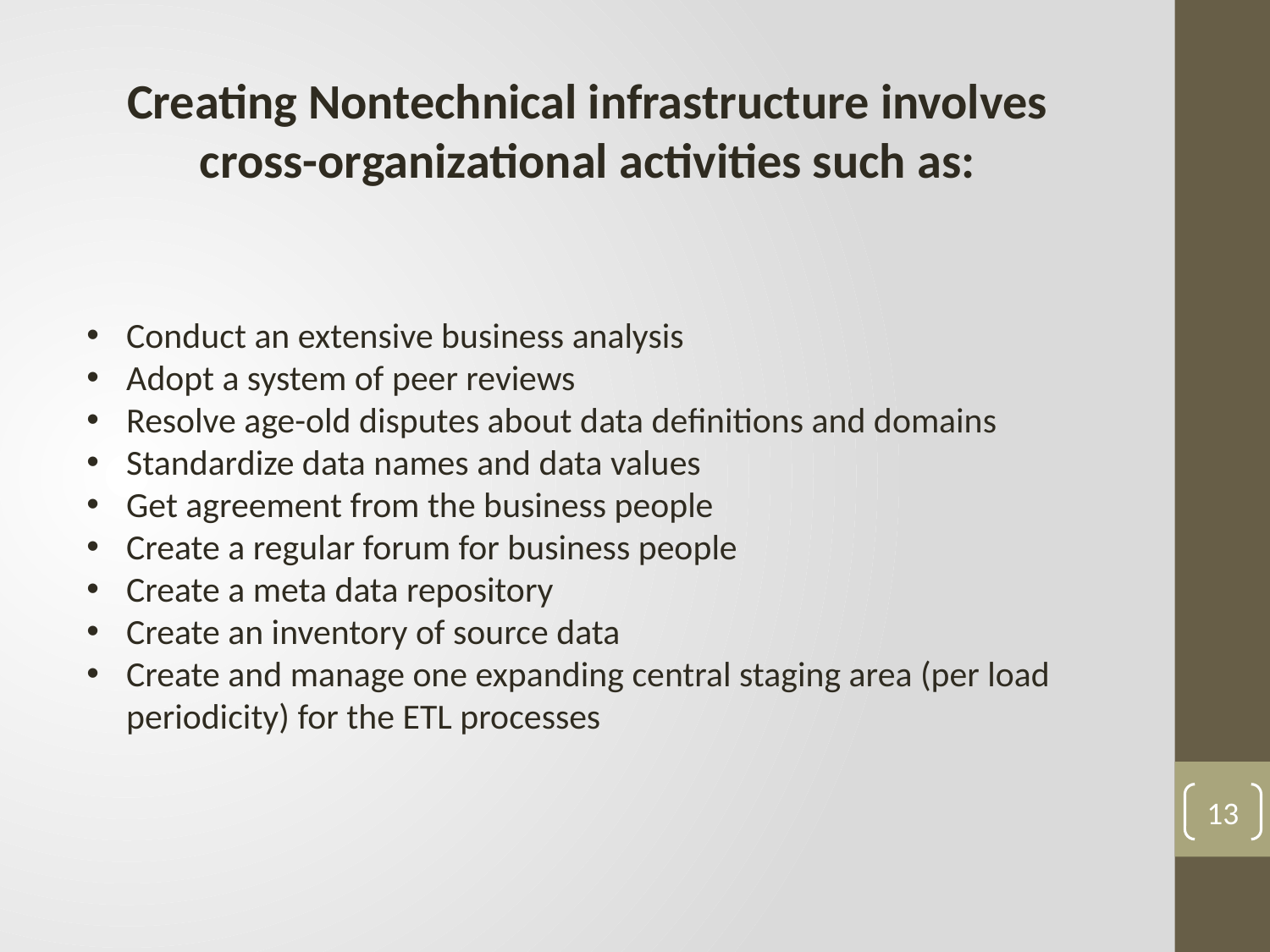

Creating Nontechnical infrastructure involves cross-organizational activities such as:
Conduct an extensive business analysis
Adopt a system of peer reviews
Resolve age-old disputes about data definitions and domains
Standardize data names and data values
Get agreement from the business people
Create a regular forum for business people
Create a meta data repository
Create an inventory of source data
Create and manage one expanding central staging area (per load periodicity) for the ETL processes
13